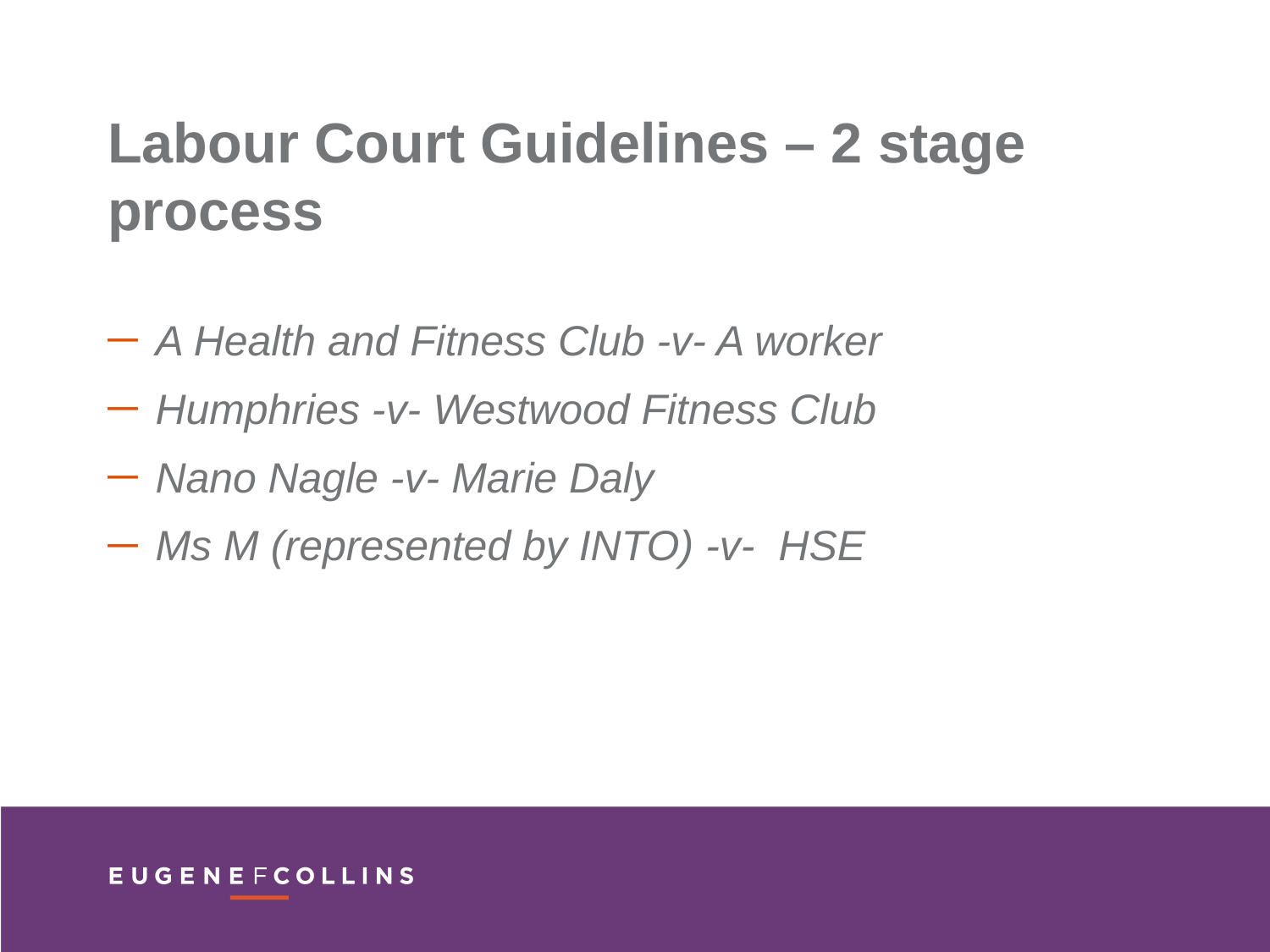

Labour Court Guidelines – 2 stage process
A Health and Fitness Club -v- A worker
Humphries -v- Westwood Fitness Club
Nano Nagle -v- Marie Daly
Ms M (represented by INTO) -v-  HSE